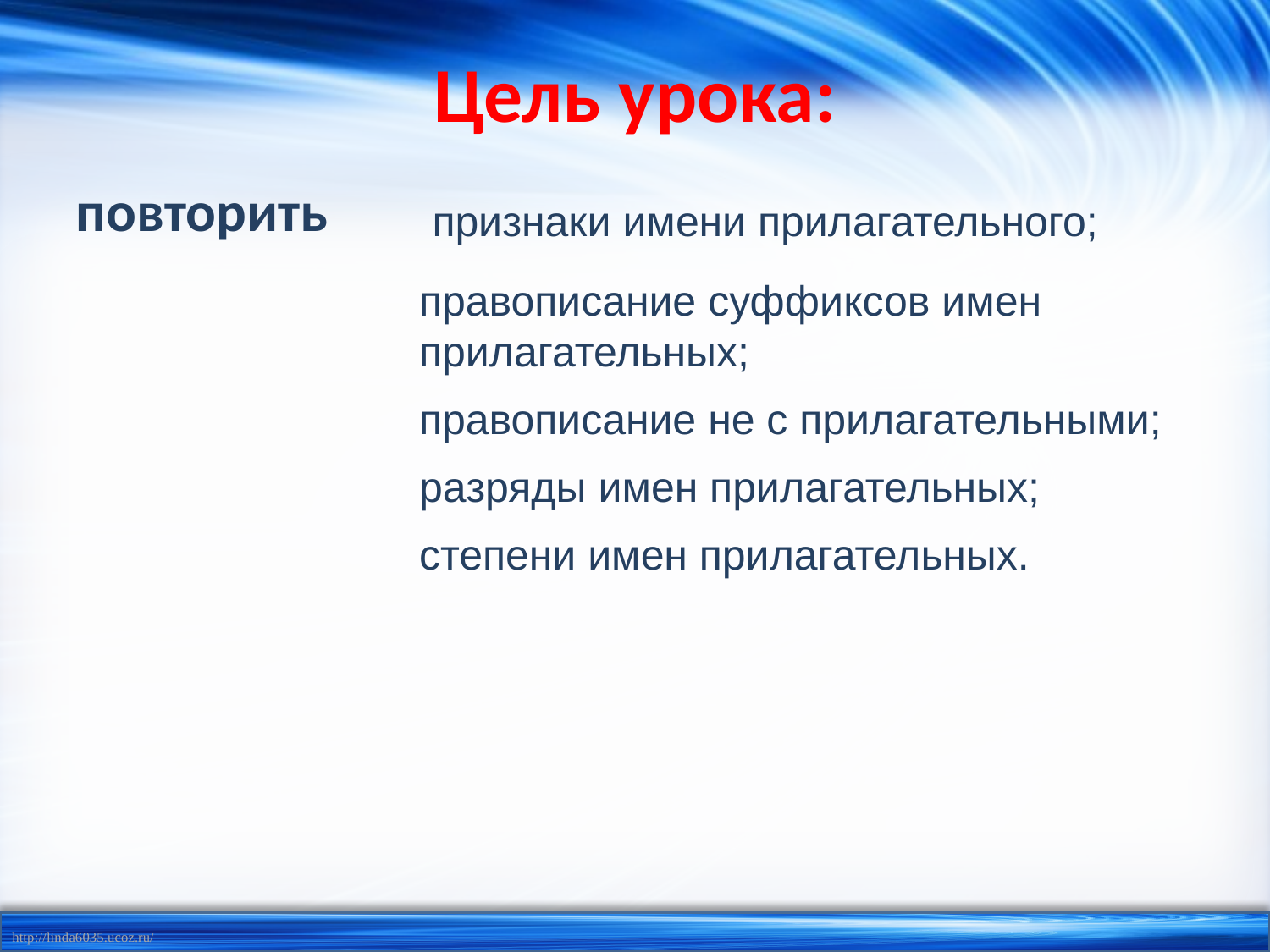

# Цель урока:
повторить
признаки имени прилагательного;
правописание суффиксов имен прилагательных;

правописание не с прилагательными;

разряды имен прилагательных;

степени имен прилагательных.